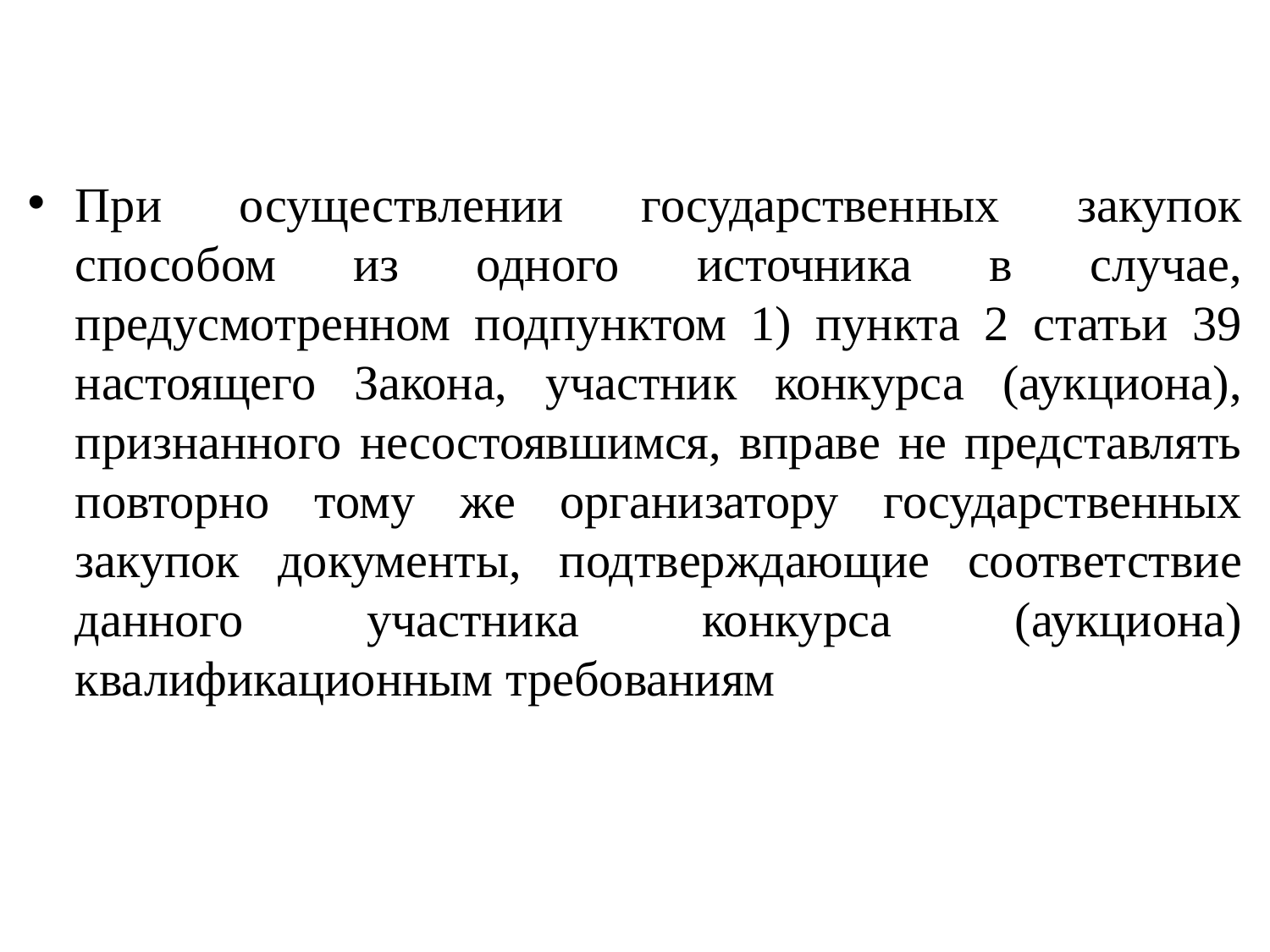

При осуществлении государственных закупок способом из одного источника в случае, предусмотренном подпунктом 1) пункта 2 статьи 39 настоящего Закона, участник конкурса (аукциона), признанного несостоявшимся, вправе не представлять повторно тому же организатору государственных закупок документы, подтверждающие соответствие данного участника конкурса (аукциона) квалификационным требованиям